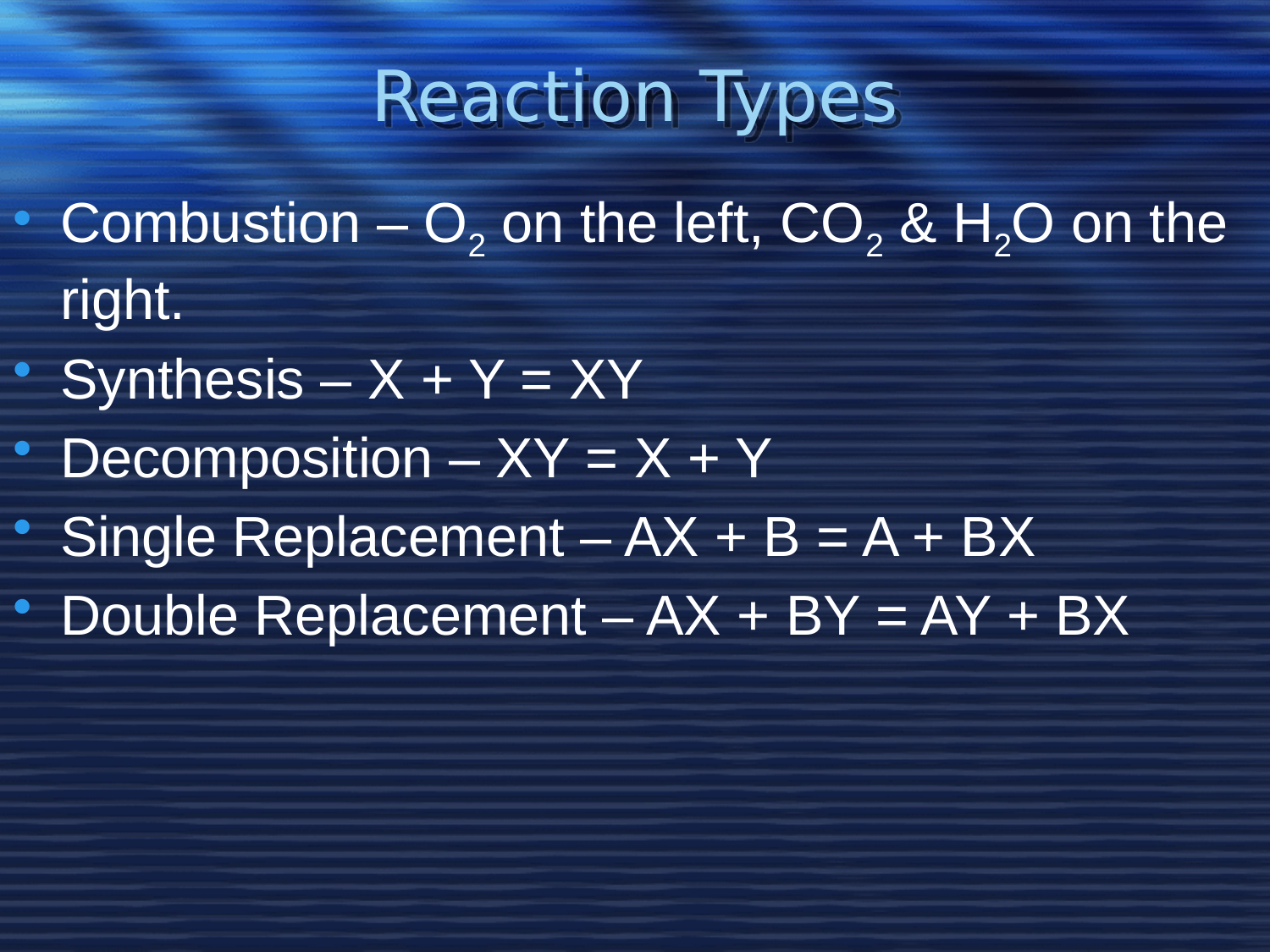

# Reaction Types
Combustion – O2 on the left, CO2 & H2O on the right.
Synthesis – X + Y = XY
Decomposition – XY = X + Y
Single Replacement – AX + B = A + BX
Double Replacement – AX + BY = AY + BX